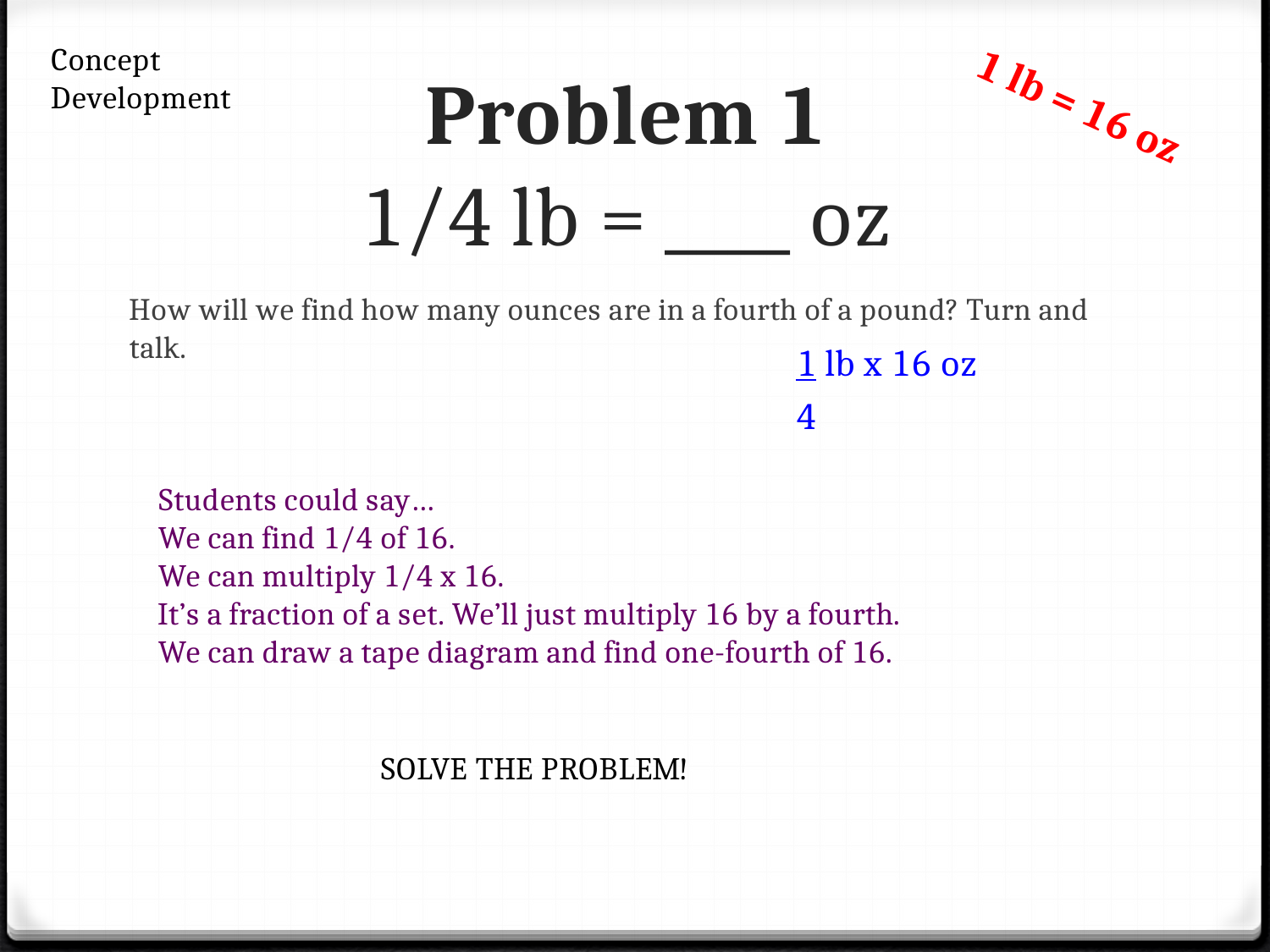

Concept
Development
# Problem 1 1/4 lb = ____ oz
1 lb = 16 oz
How will we find how many ounces are in a fourth of a pound? Turn and talk.
1 lb x 16 oz
4
Students could say…
We can find 1/4 of 16.
We can multiply 1/4 x 16.
It’s a fraction of a set. We’ll just multiply 16 by a fourth.
We can draw a tape diagram and find one-fourth of 16.
SOLVE THE PROBLEM!